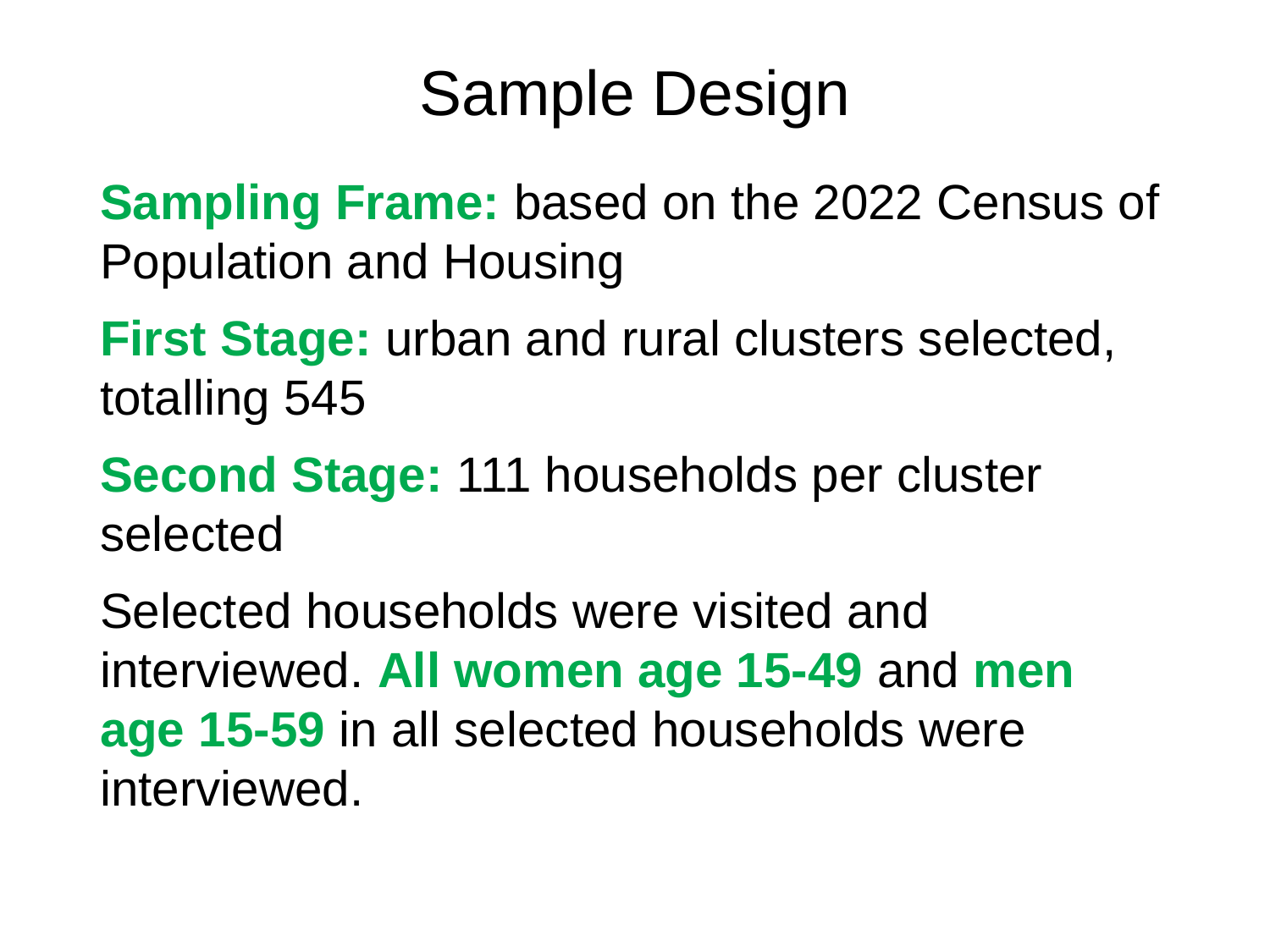

# Sample Design
Sampling Frame: based on the 2022 Census of Population and Housing
First Stage: urban and rural clusters selected, totalling 545
Second Stage: 111 households per cluster selected
Selected households were visited and interviewed. All women age 15-49 and men age 15-59 in all selected households were interviewed.